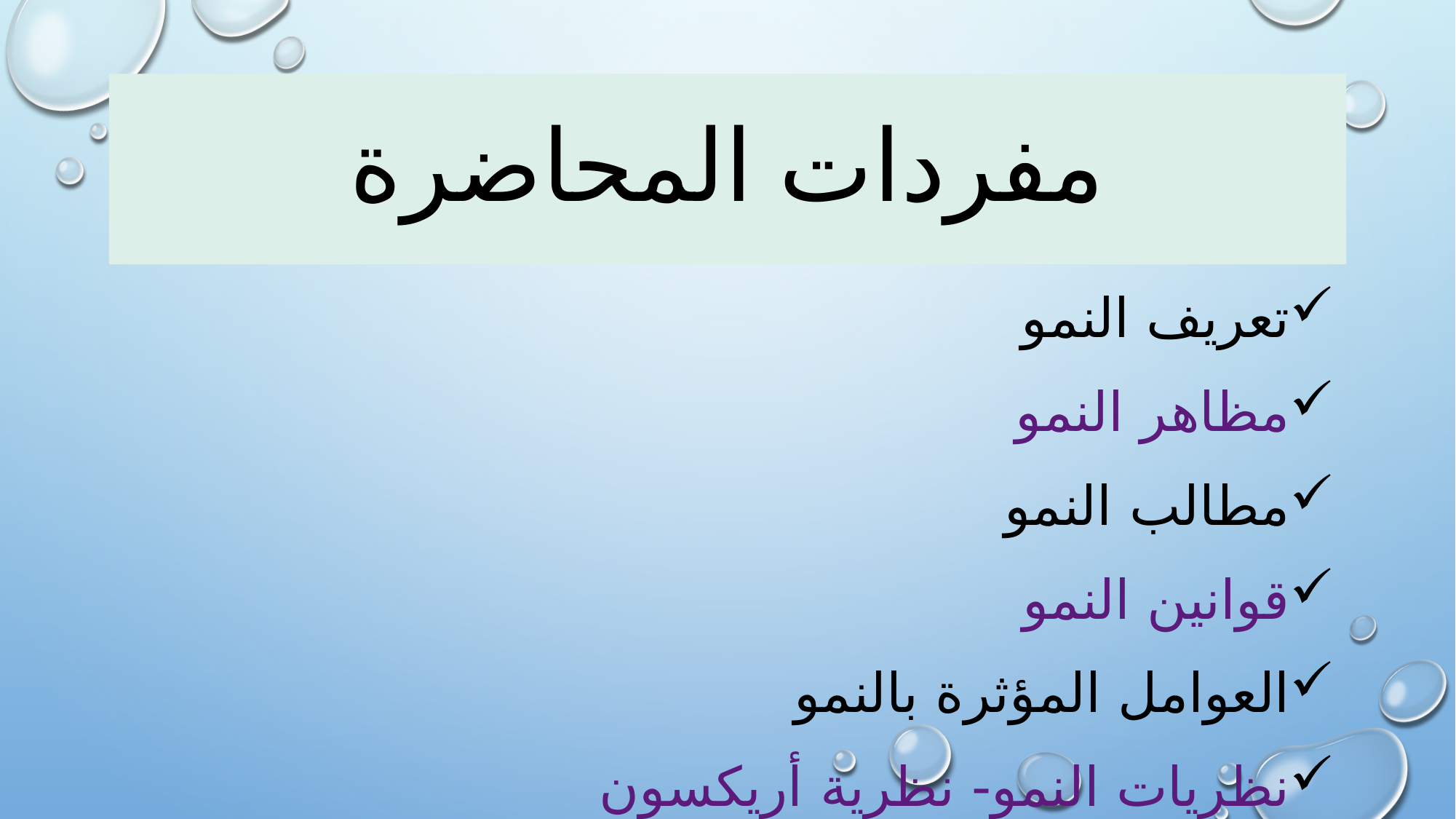

# مفردات المحاضرة
تعريف النمو
مظاهر النمو
مطالب النمو
قوانين النمو
العوامل المؤثرة بالنمو
نظريات النمو- نظرية أريكسون